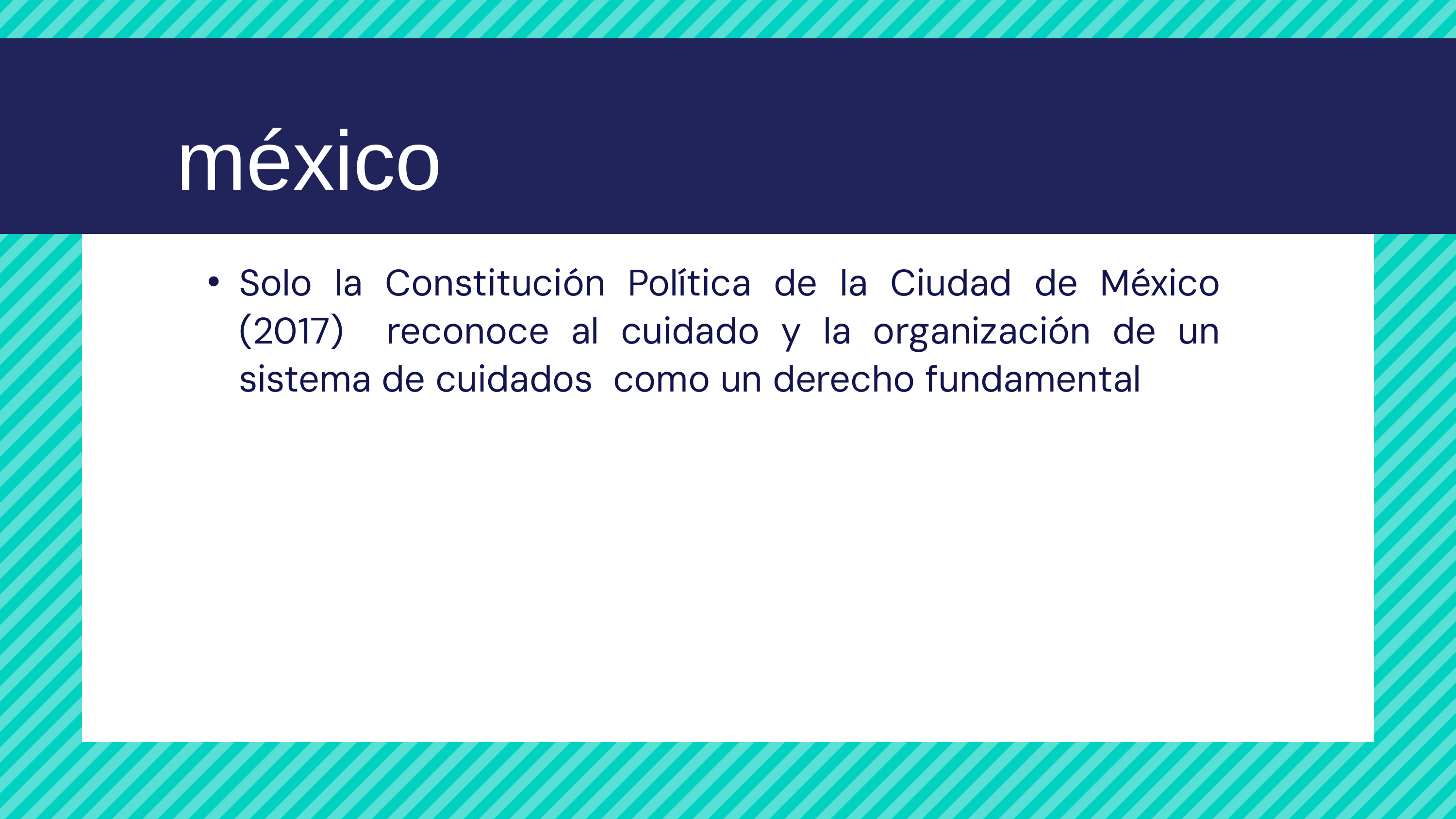

méxico

Solo la Constitución Política de la Ciudad de México (2017)  reconoce al cuidado y la organización de un sistema de cuidados  como un derecho fundamental